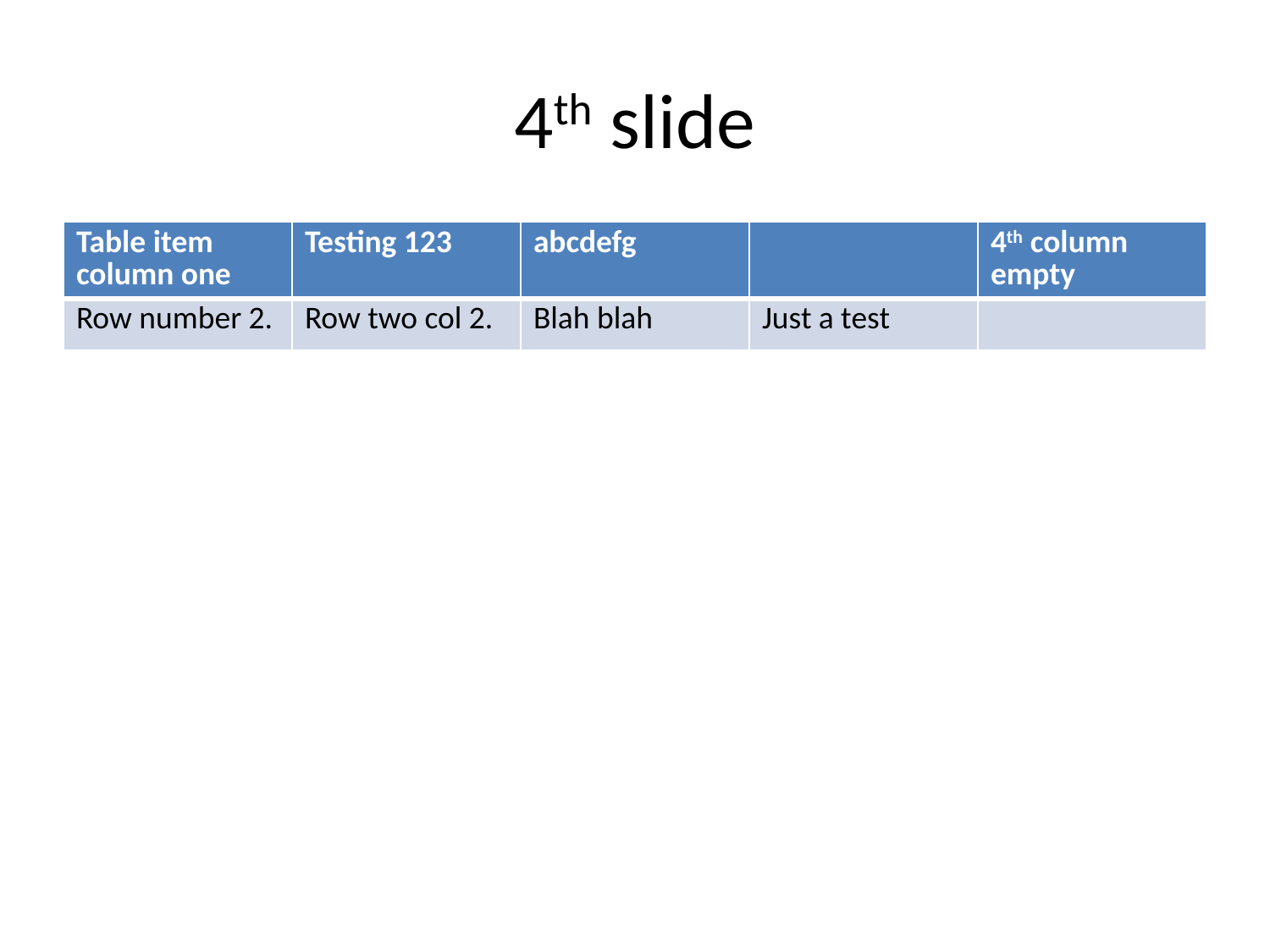

# 4th slide
| Table item column one | Testing 123 | abcdefg |  | 4th column empty |
| --- | --- | --- | --- | --- |
| Row number 2. | Row two col 2. | Blah blah | Just a test |  |